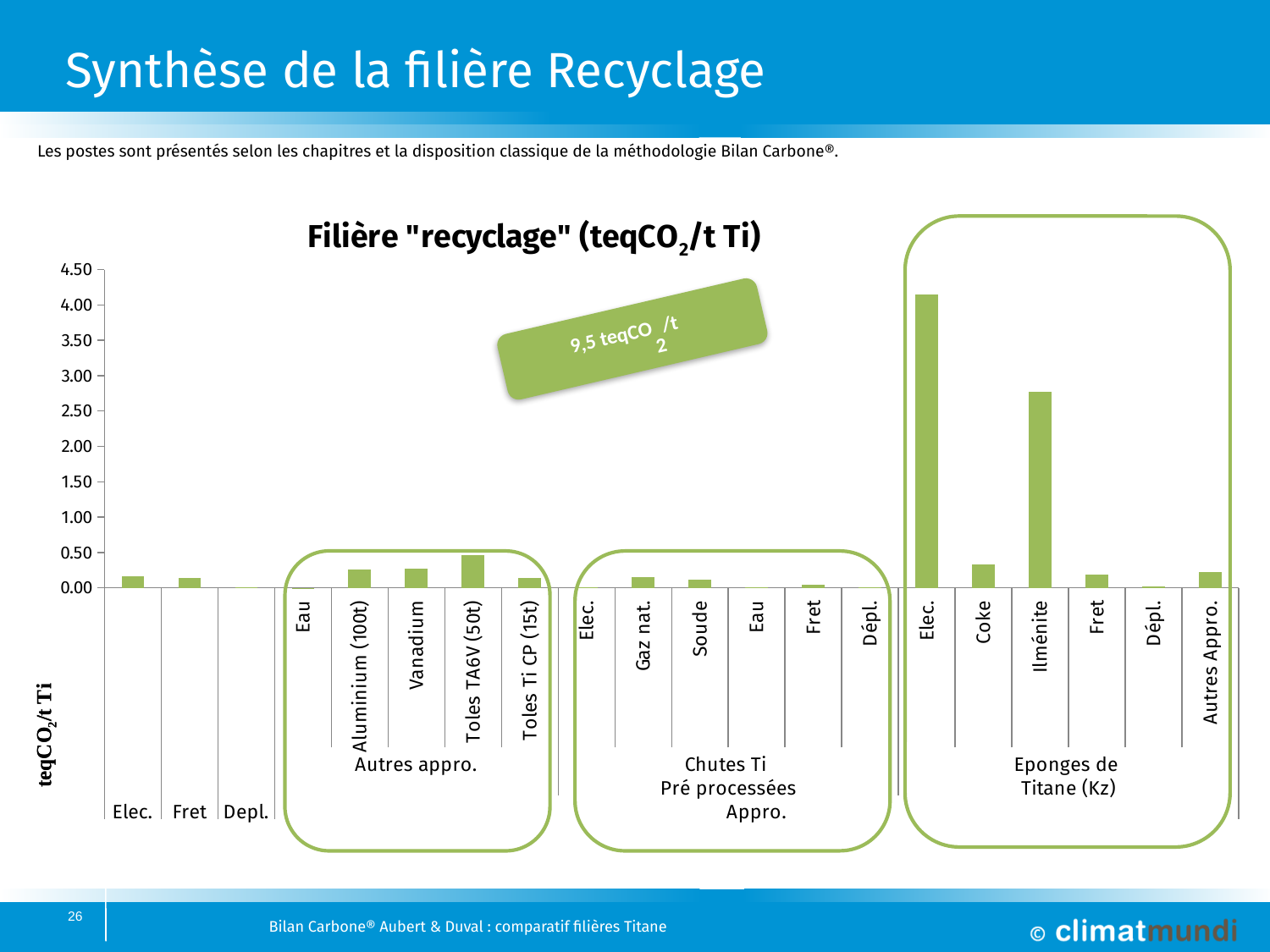

# Synthèse de la filière Recyclage
Les postes sont présentés selon les chapitres et la disposition classique de la méthodologie Bilan Carbone®.

### Chart

| Category |  |
|---|---|
|  | 0.1585321100917433 |
|  | 0.14442729183156397 |
|  | 0.0119412144839893 |
| Eau | 8.335517693315873e-05 |
| Aluminium (100t) | 0.25757972913936245 |
| Vanadium | 0.27575360419397116 |
| Toles TA6V (50t) | 0.46788990825688126 |
| Toles Ti CP (15t) | 0.14036697247706437 |
| Elec. | 0.0058430406290956765 |
| Gaz nat. | 0.1553048742432752 |
| Soude | 0.12047732634338133 |
| Eau | 0.0014503800786369603 |
| Fret | 0.04206232717685237 |
| Dépl. | 0.011941214483989299 |
| Elec. | 4.146970709724769 |
| Coke | 0.3270533976734901 |
| Ilménite | 2.773196470098007 |
| Fret | 0.18090058987893806 |
| Dépl. | 0.02529388051998615 |
| Autres Appro. | 0.22101637116644843 |
9,5 teqCO2/t